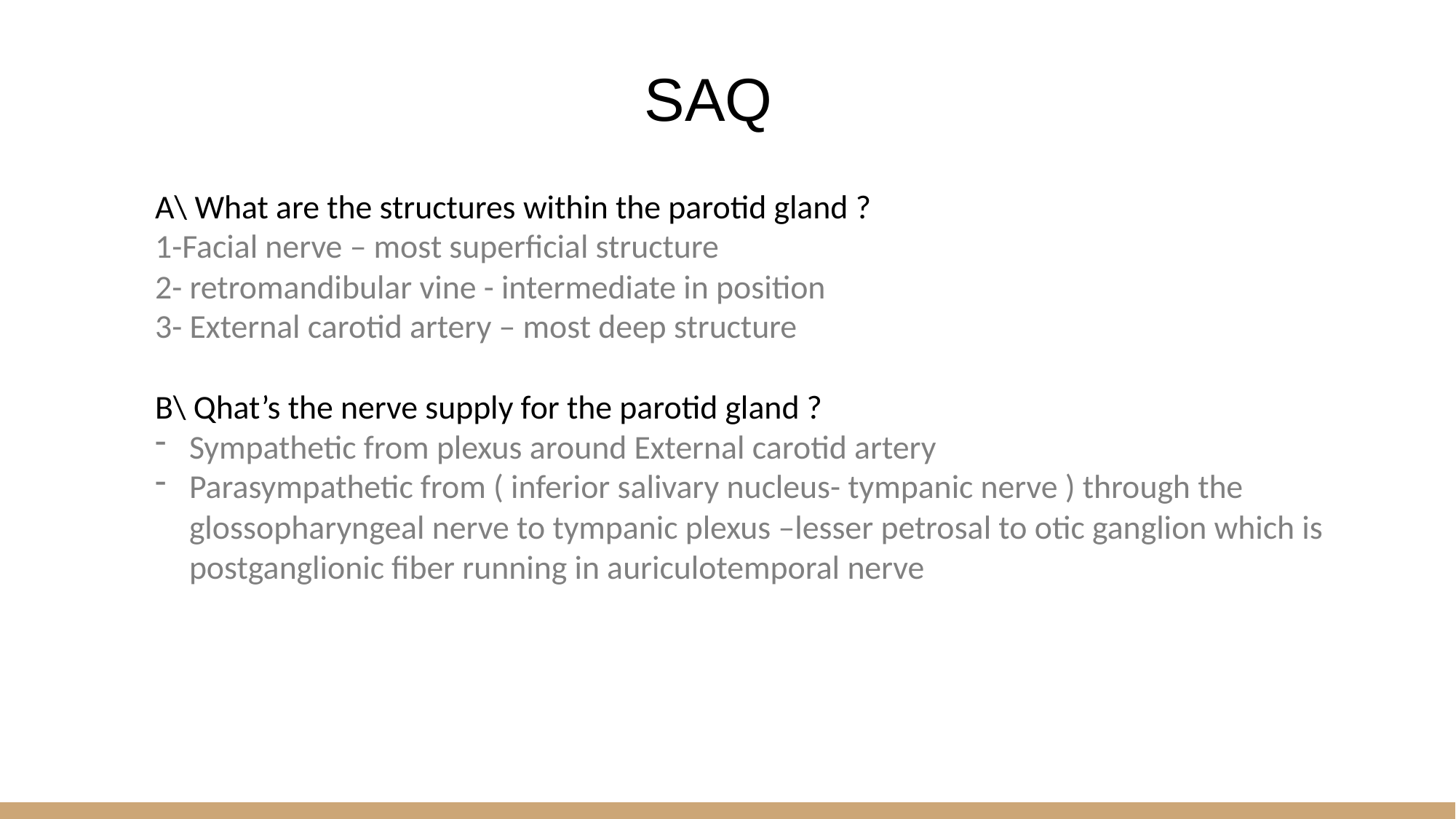

SAQ

A\ What are the structures within the parotid gland ?
1-Facial nerve – most superficial structure
2- retromandibular vine - intermediate in position
3- External carotid artery – most deep structure

B\ Qhat’s the nerve supply for the parotid gland ?
Sympathetic from plexus around External carotid artery
Parasympathetic from ( inferior salivary nucleus- tympanic nerve ) through the glossopharyngeal nerve to tympanic plexus –lesser petrosal to otic ganglion which is postganglionic fiber running in auriculotemporal nerve